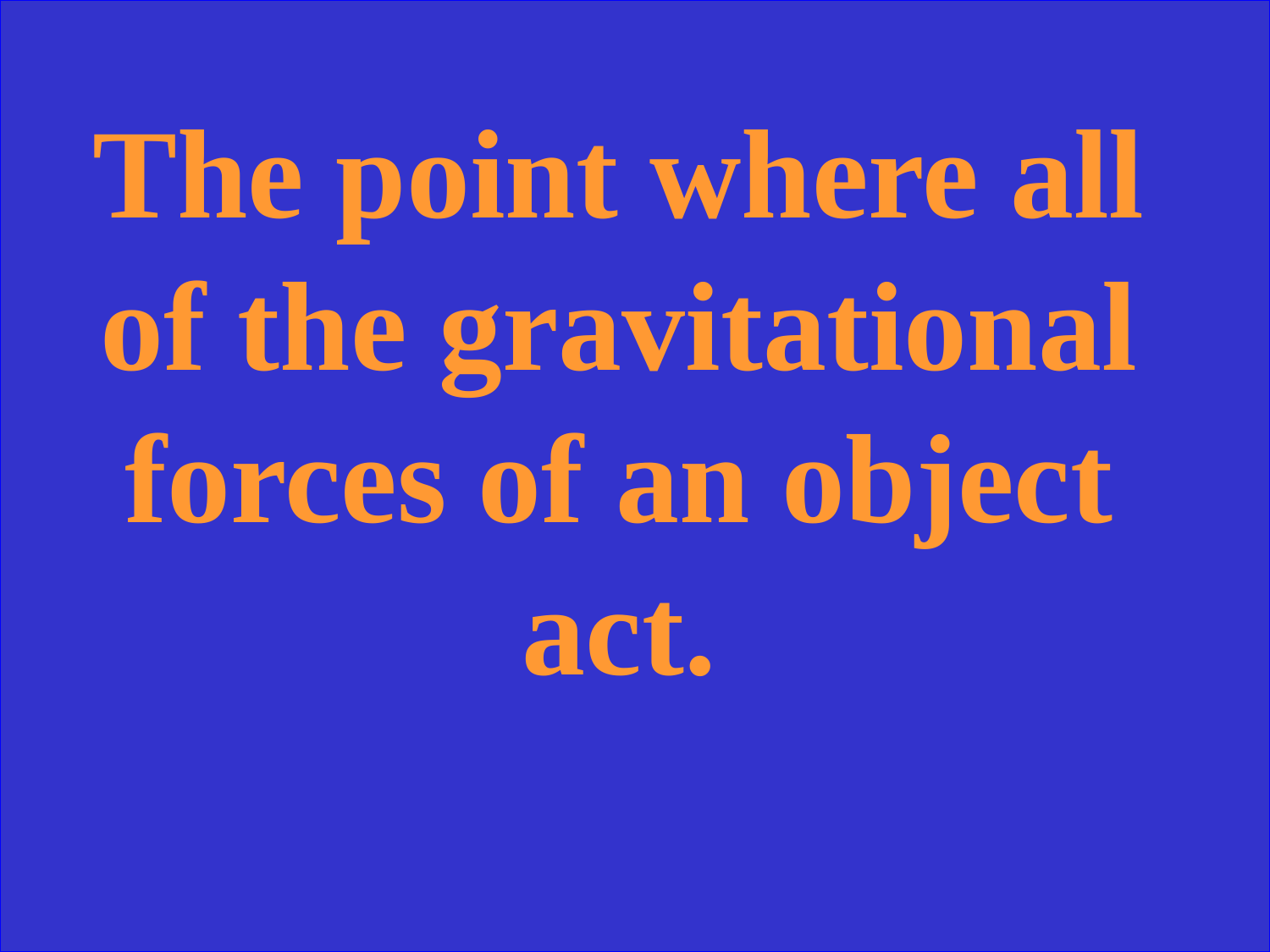

The point where all of the gravitational forces of an object act.